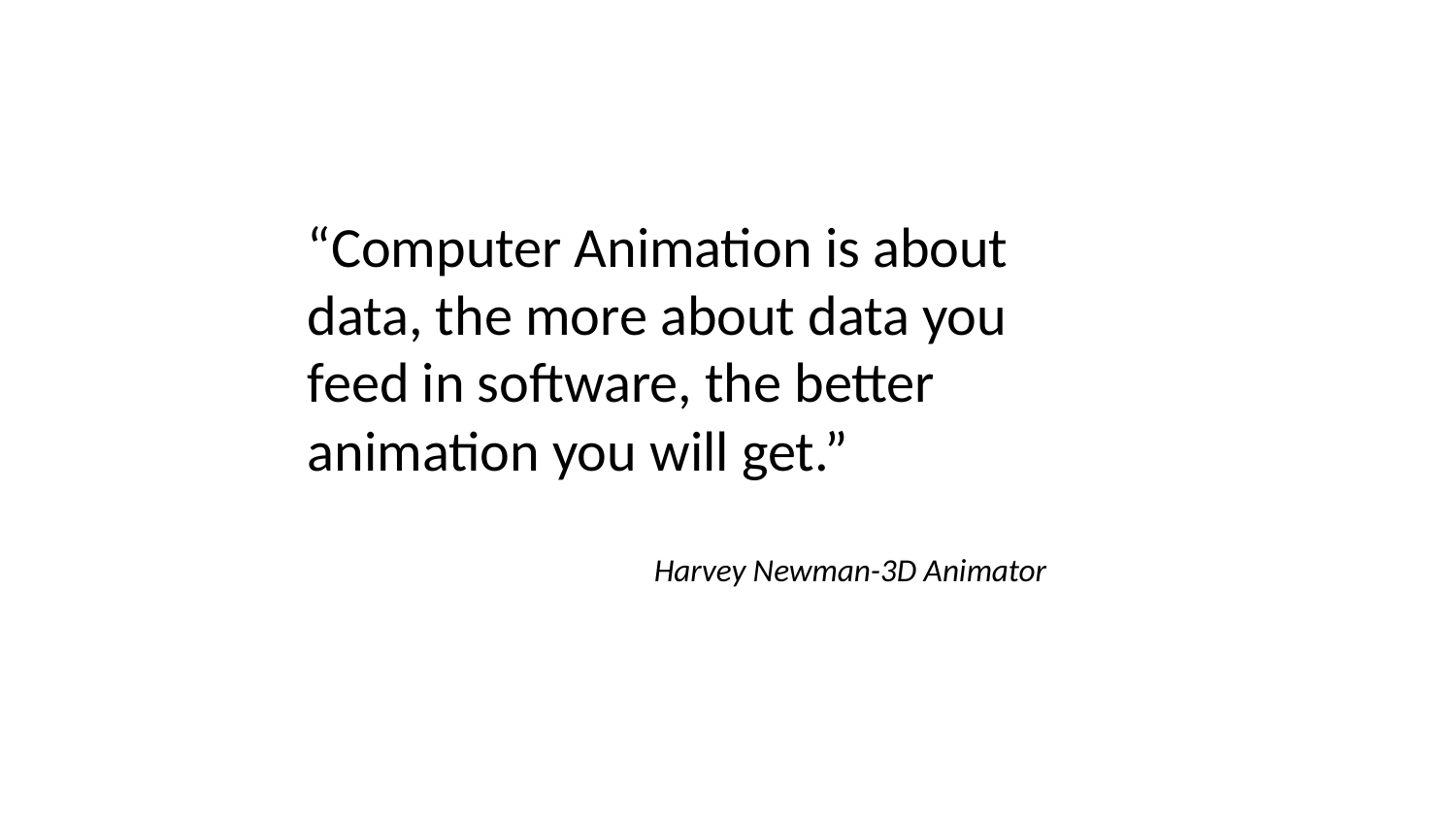

“Computer Animation is about data, the more about data you feed in software, the better animation you will get.”

Harvey Newman-3D Animator